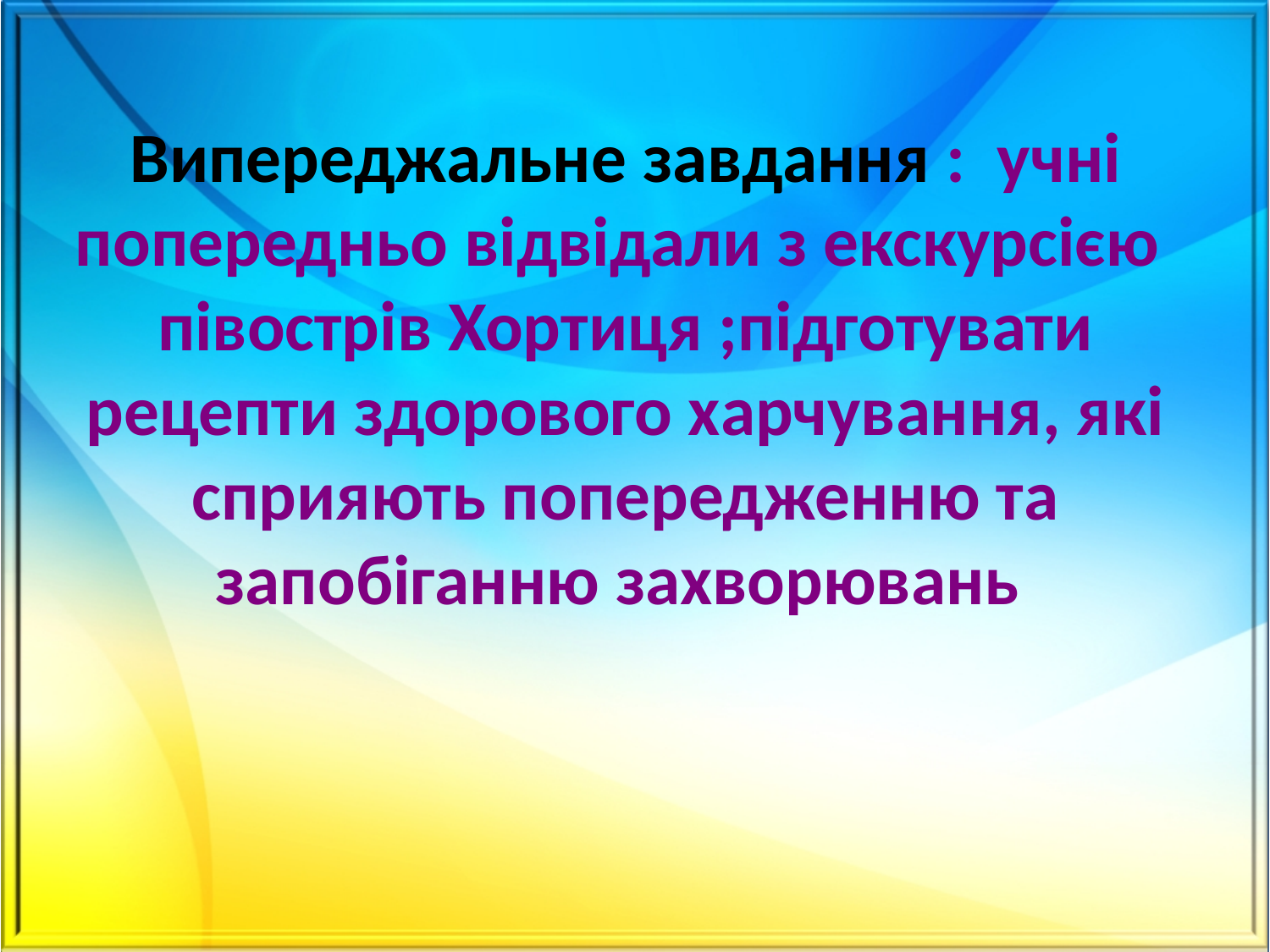

Випереджальне завдання :  учні попередньо відвідали з екскурсією  півострів Хортиця ;підготувати рецепти здорового харчування, які сприяють попередженню та запобіганню захворювань